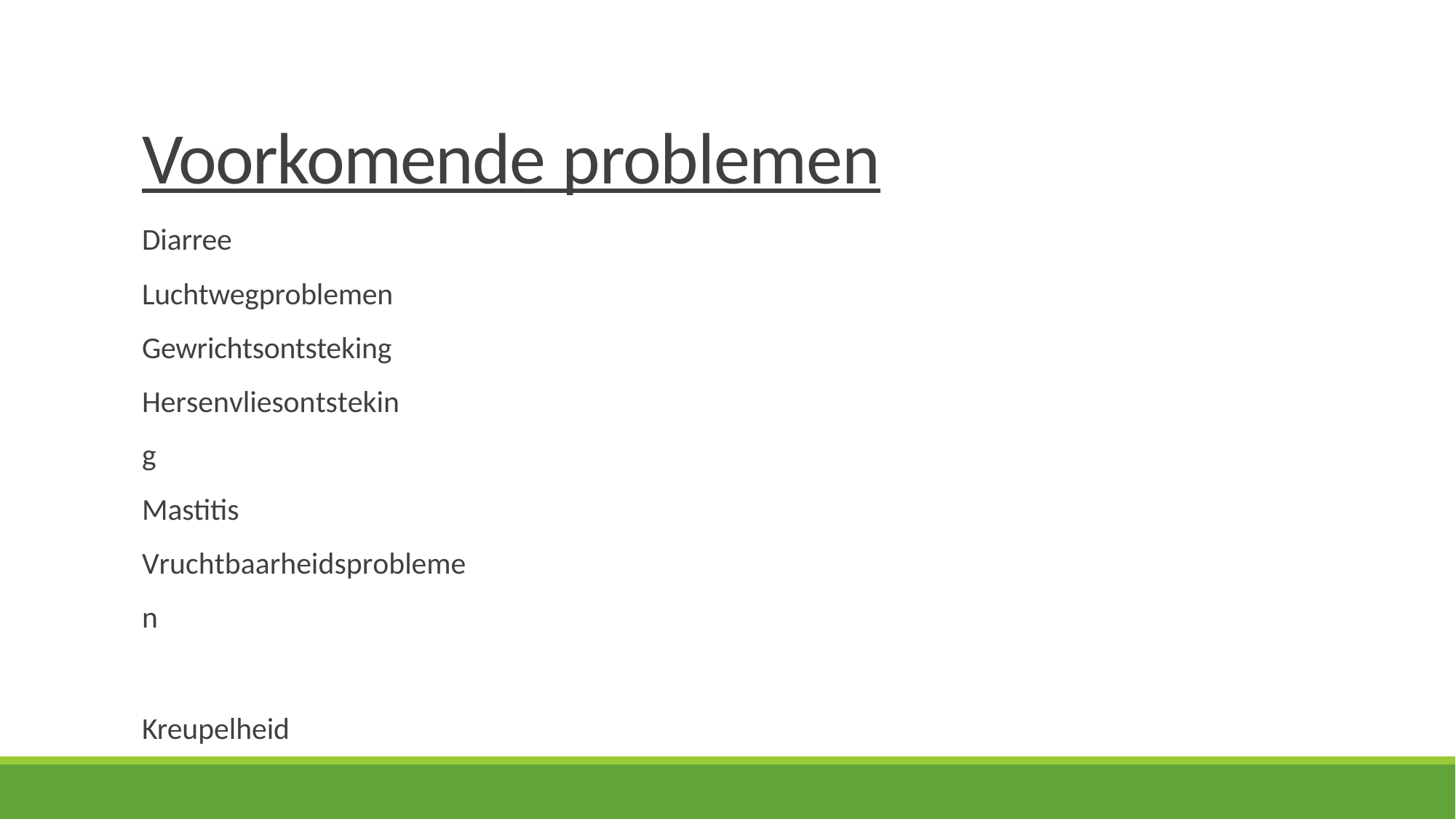

# Voorkomende problemen
Diarree  Luchtwegproblemen  Gewrichtsontsteking  Hersenvliesontsteking
Mastitis  Vruchtbaarheidsproblemen

Kreupelheid